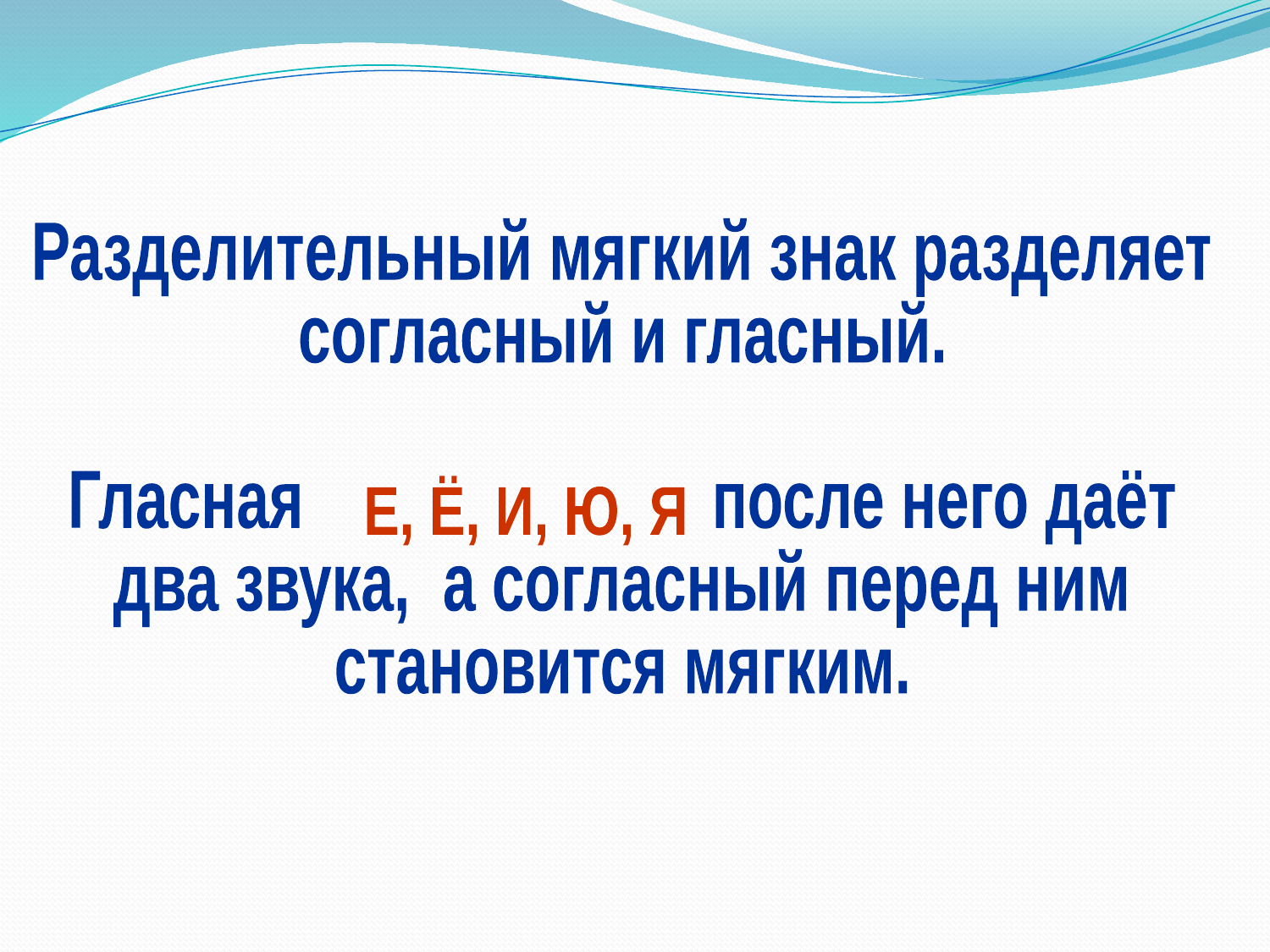

Разделительный мягкий знак разделяет
согласный и гласный.

Гласная                         после него даёт
два звука,  а согласный перед ним
становится мягким.
Е, Ё, И, Ю, Я